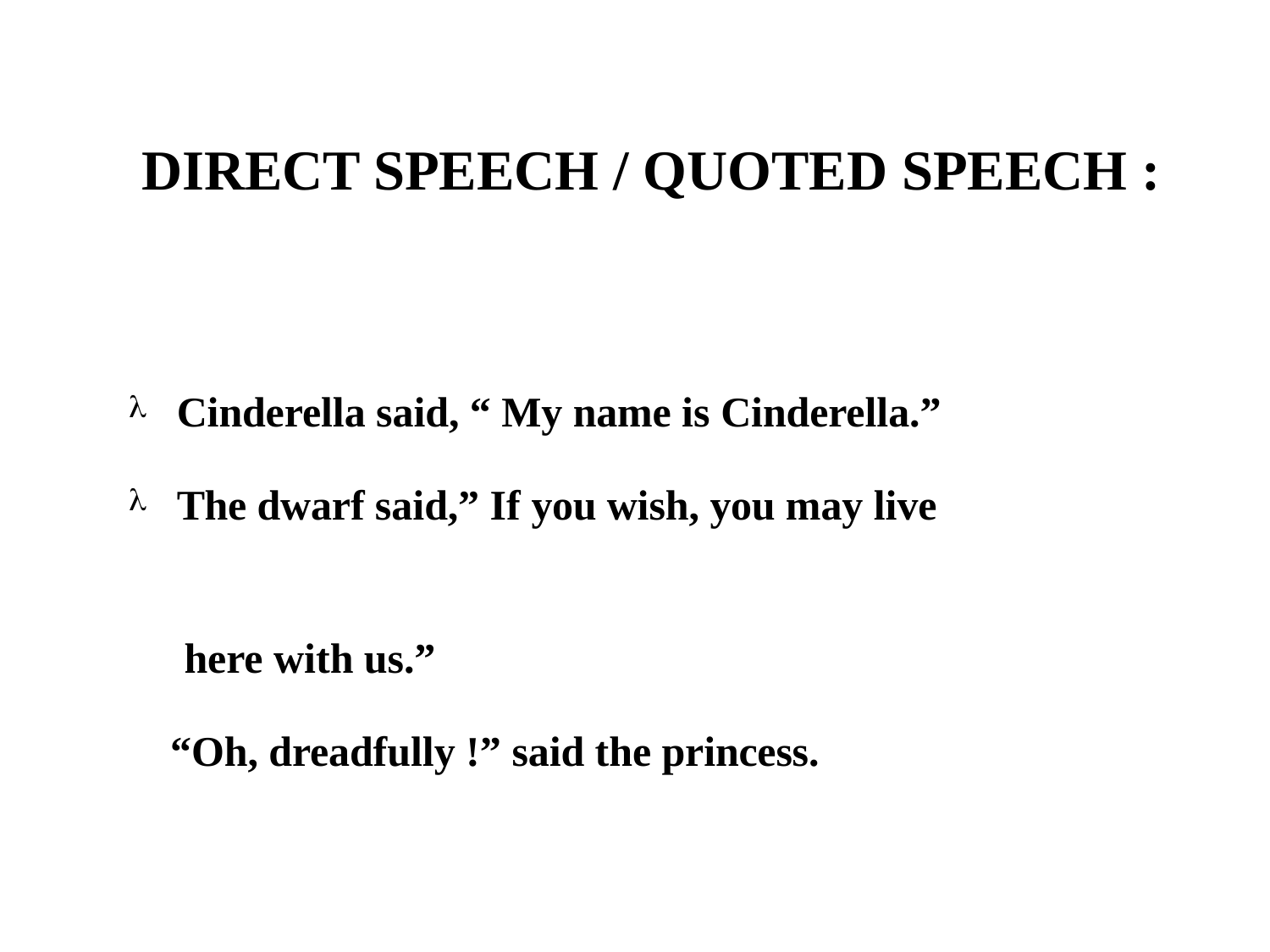

# DIRECT SPEECH / QUOTED SPEECH :
Cinderella said, “ My name is Cinderella.”
The dwarf said,” If you wish, you may live

here with us.”
“Oh, dreadfully !” said the princess.